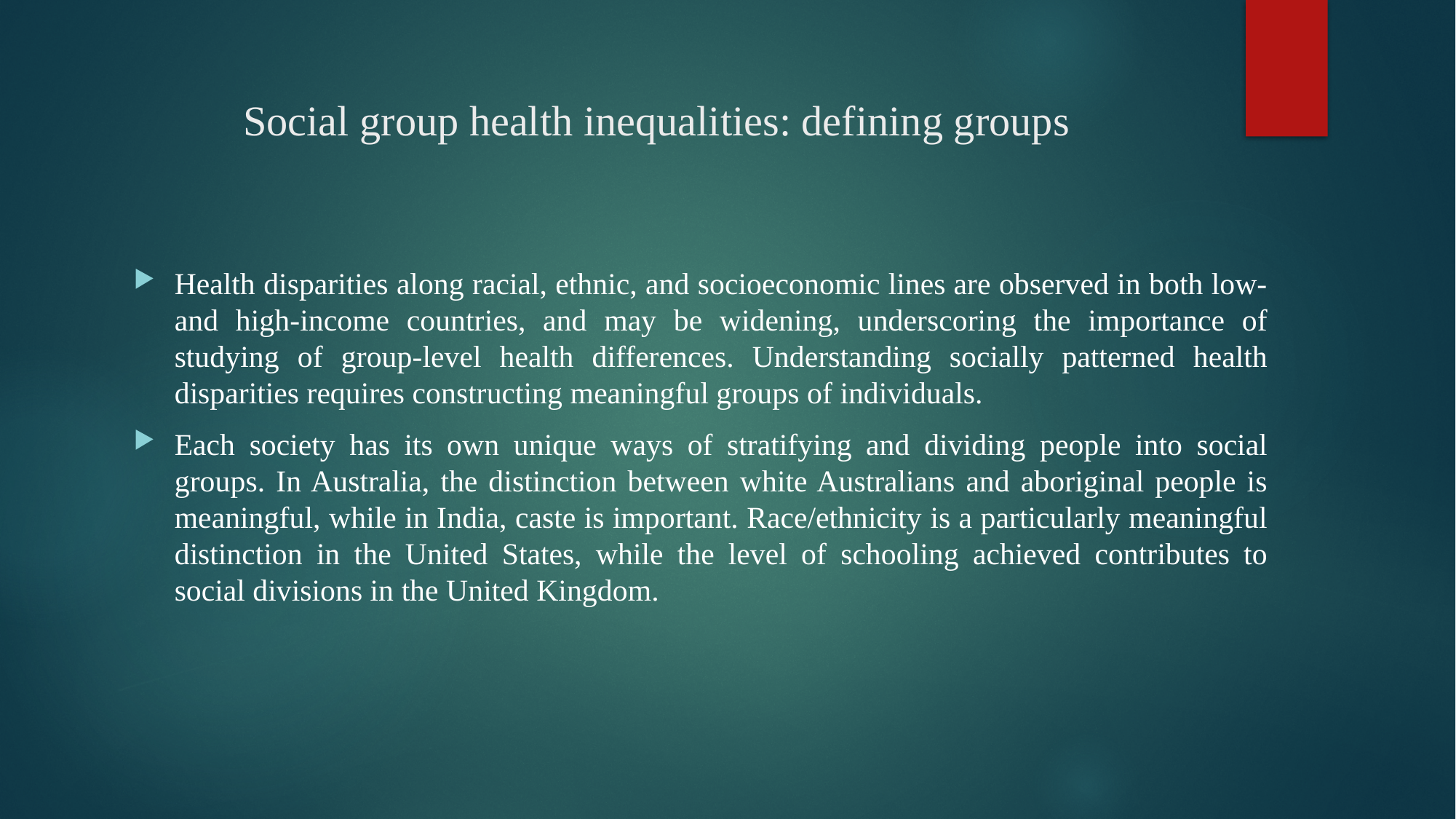

# Social group health inequalities: defining groups

Health disparities along racial, ethnic, and socioeconomic lines are observed in both low- and high-income countries, and may be widening, underscoring the importance of studying of group-level health differences. Understanding socially patterned health disparities requires constructing meaningful groups of individuals.
Each society has its own unique ways of stratifying and dividing people into social groups. In Australia, the distinction between white Australians and aboriginal people is meaningful, while in India, caste is important. Race/ethnicity is a particularly meaningful distinction in the United States, while the level of schooling achieved contributes to social divisions in the United Kingdom.